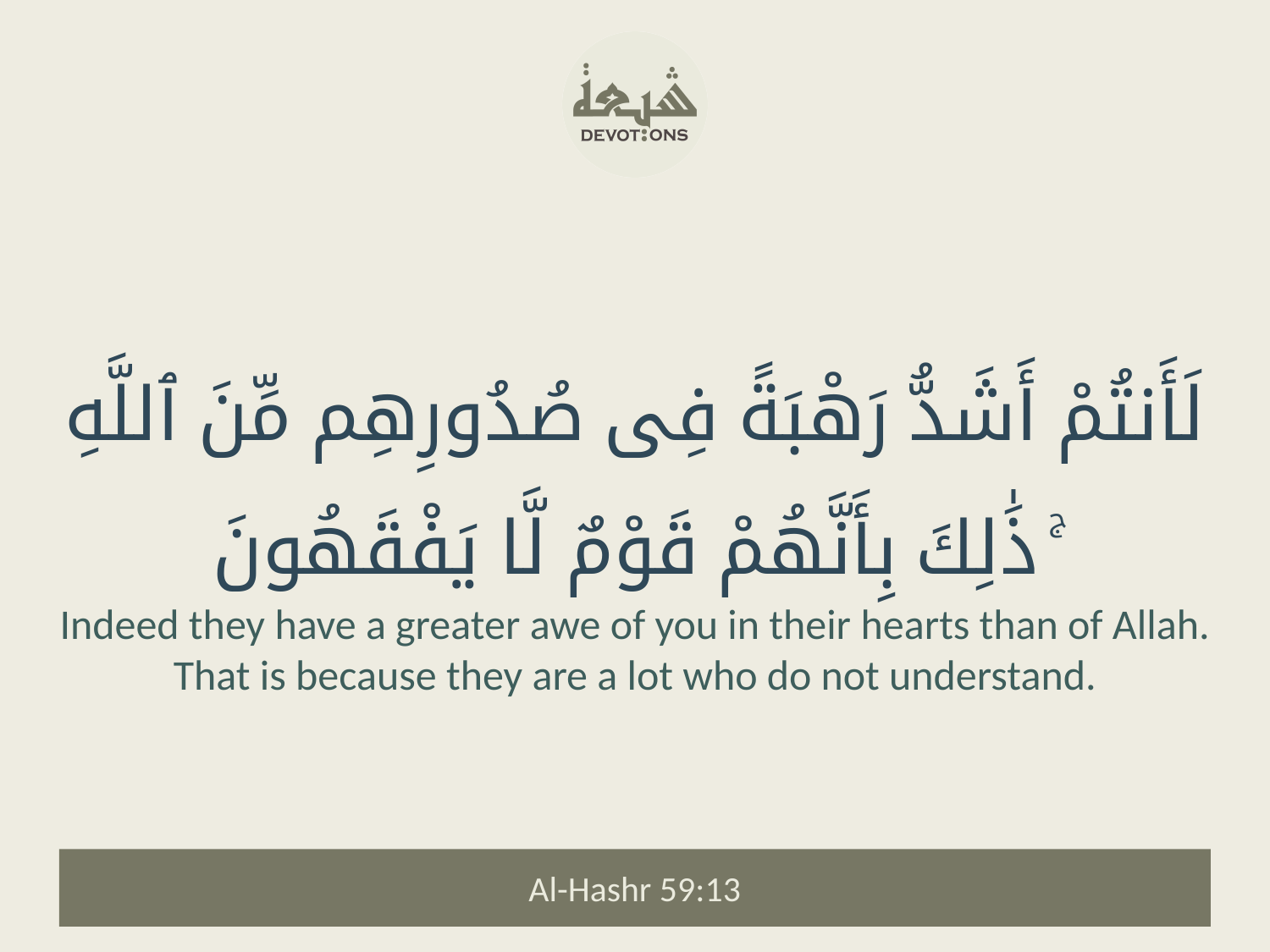

لَأَنتُمْ أَشَدُّ رَهْبَةً فِى صُدُورِهِم مِّنَ ٱللَّهِ ۚ ذَٰلِكَ بِأَنَّهُمْ قَوْمٌ لَّا يَفْقَهُونَ
Indeed they have a greater awe of you in their hearts than of Allah. That is because they are a lot who do not understand.
Al-Hashr 59:13